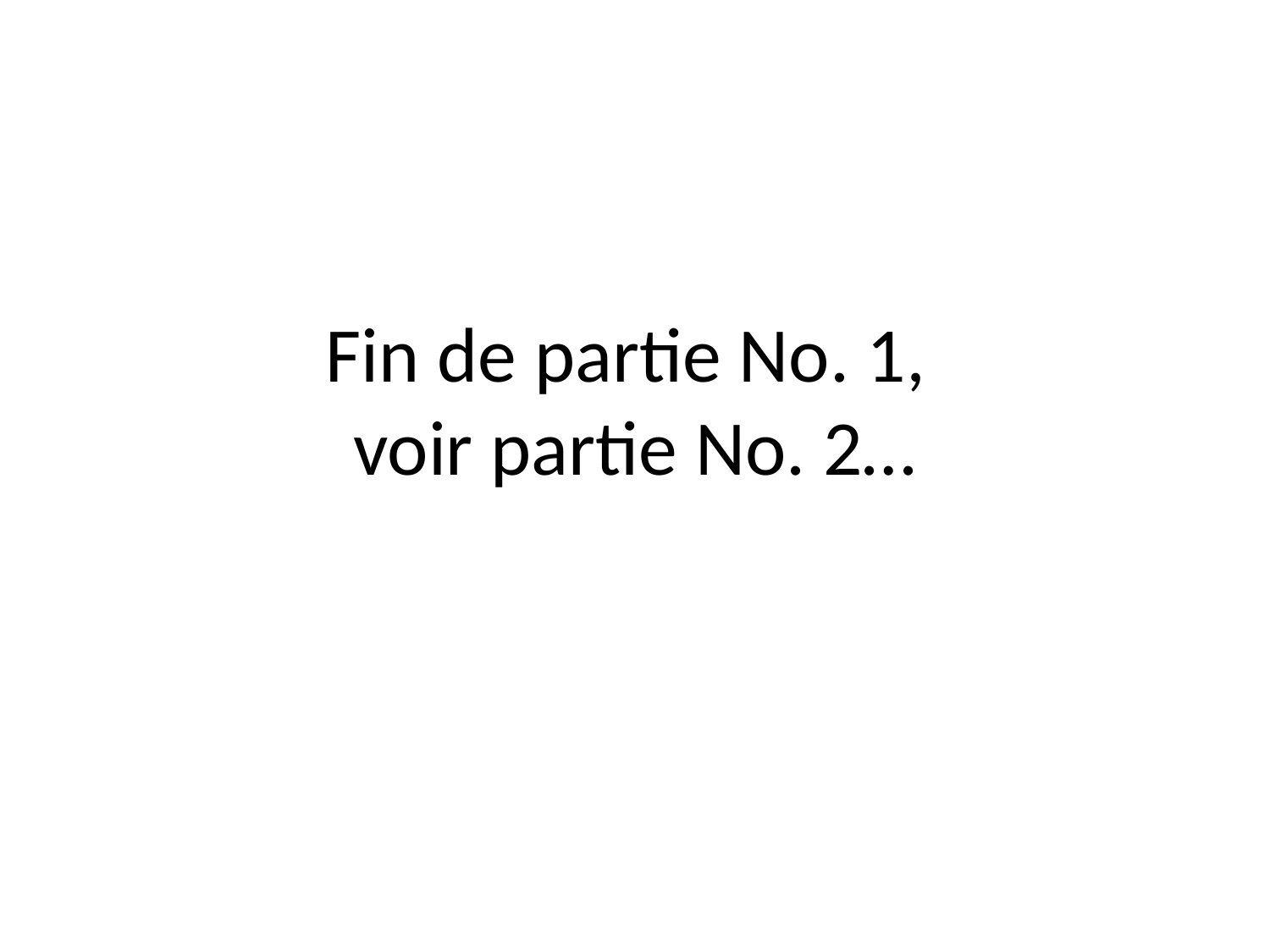

# Fin de partie No. 1, voir partie No. 2…